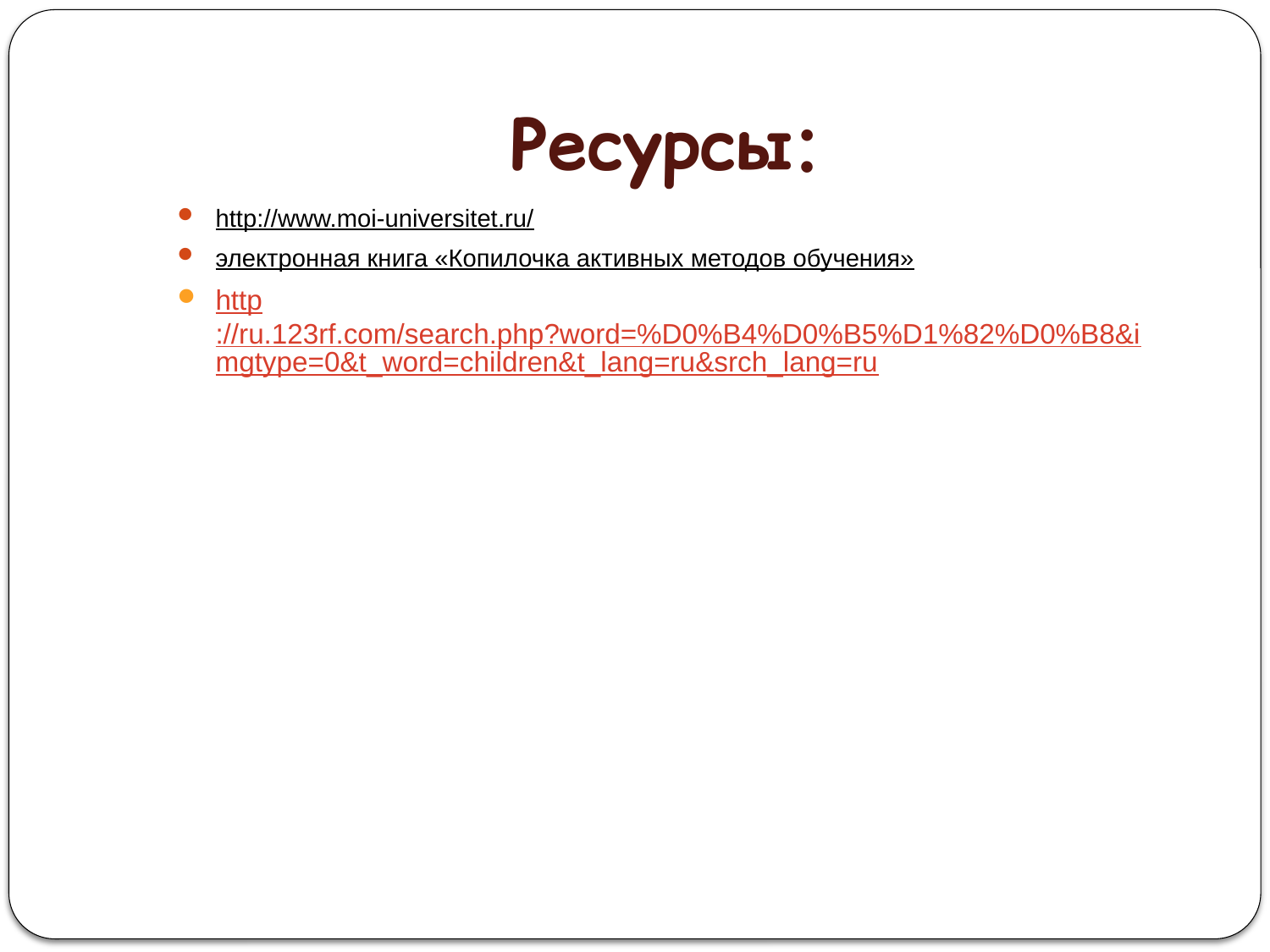

# Ресурсы:
http://www.moi-universitet.ru/
электронная книга «Копилочка активных методов обучения»
http://ru.123rf.com/search.php?word=%D0%B4%D0%B5%D1%82%D0%B8&imgtype=0&t_word=children&t_lang=ru&srch_lang=ru